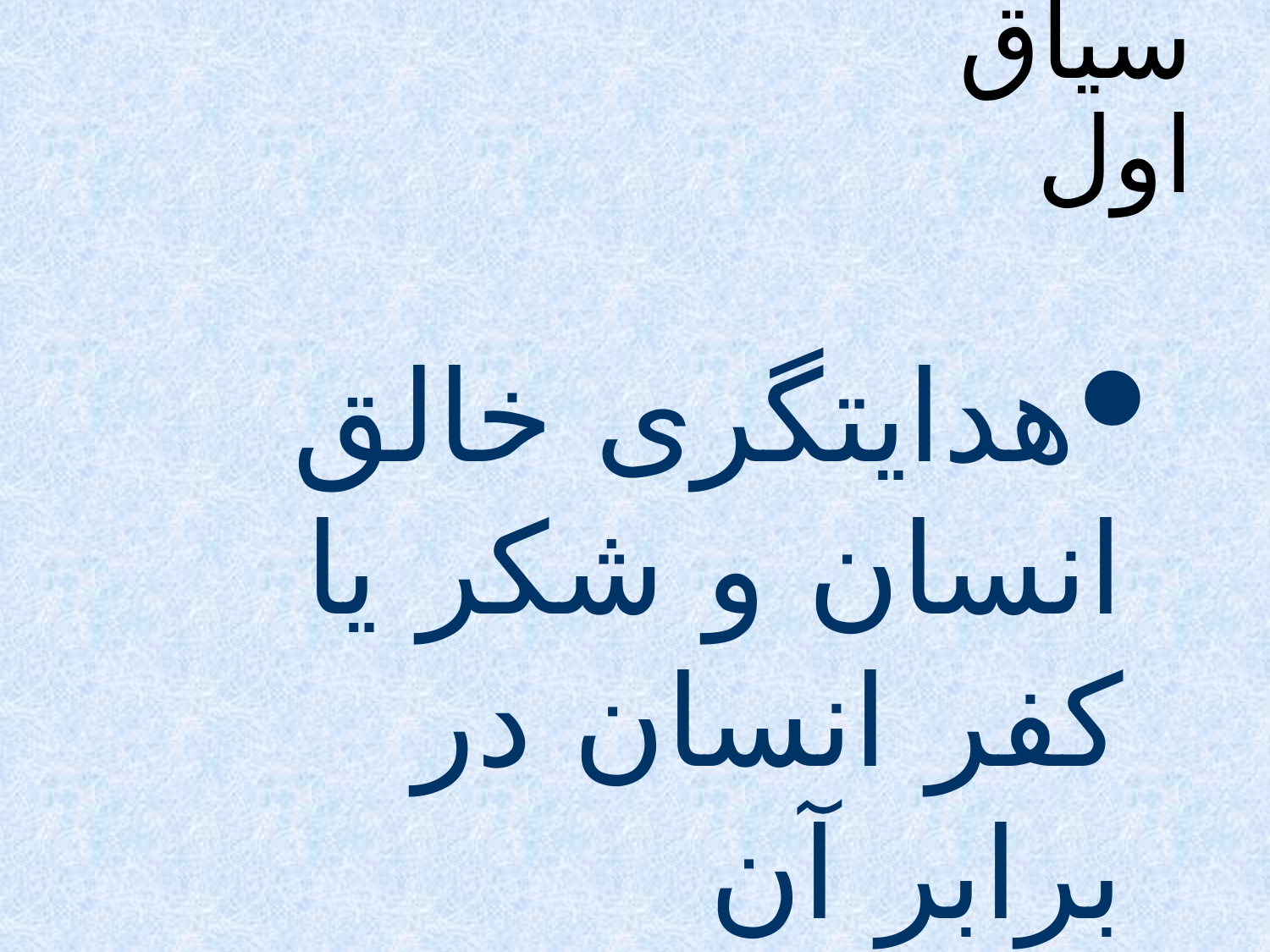

# جهت هدایتی سیاق  اول
هدایتگری خالق انسان و شکر یا کفر انسان در برابر آن
خدا انسان را خلق کرد و او را به ابزار درک مجهز ساخت و به راه راست هدایت نمود و انسانها در پذیرش هدایت دو دسته اند، شاکر یا ناسپاس؛ اما ناسپاسان به غل و زنجیر کشیده خواهند شد.